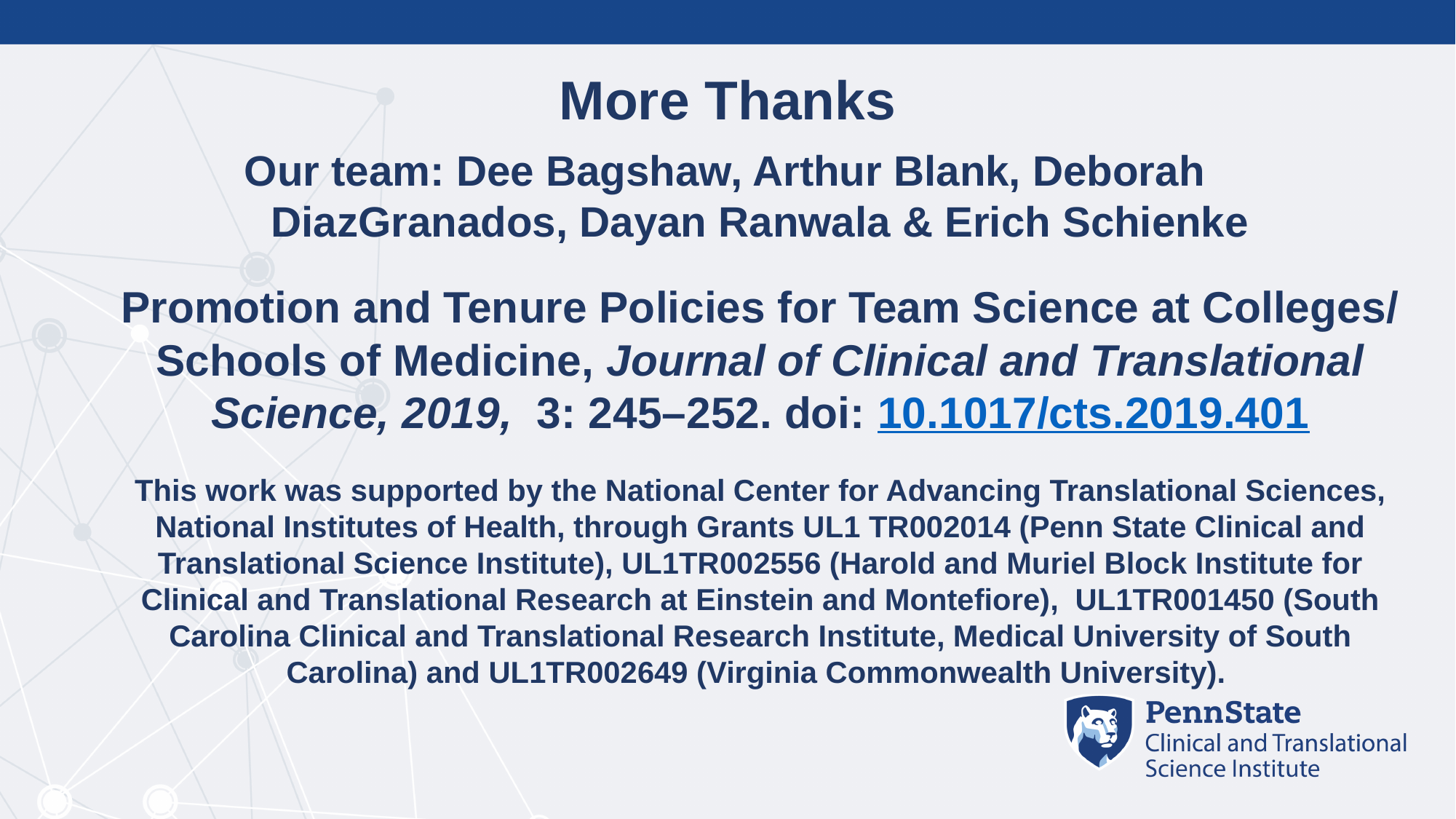

# More Thanks
Our team: Dee Bagshaw, Arthur Blank, Deborah       DiazGranados, Dayan Ranwala & Erich Schienke
Promotion and Tenure Policies for Team Science at Colleges/ Schools of Medicine, Journal of Clinical and Translational Science, 2019,  3: 245–252. doi: 10.1017/cts.2019.401
This work was supported by the National Center for Advancing Translational Sciences, National Institutes of Health, through Grants UL1 TR002014 (Penn State Clinical and Translational Science Institute), UL1TR002556 (Harold and Muriel Block Institute for Clinical and Translational Research at Einstein and Montefiore),  UL1TR001450 (South Carolina Clinical and Translational Research Institute, Medical University of South Carolina) and UL1TR002649 (Virginia Commonwealth University).